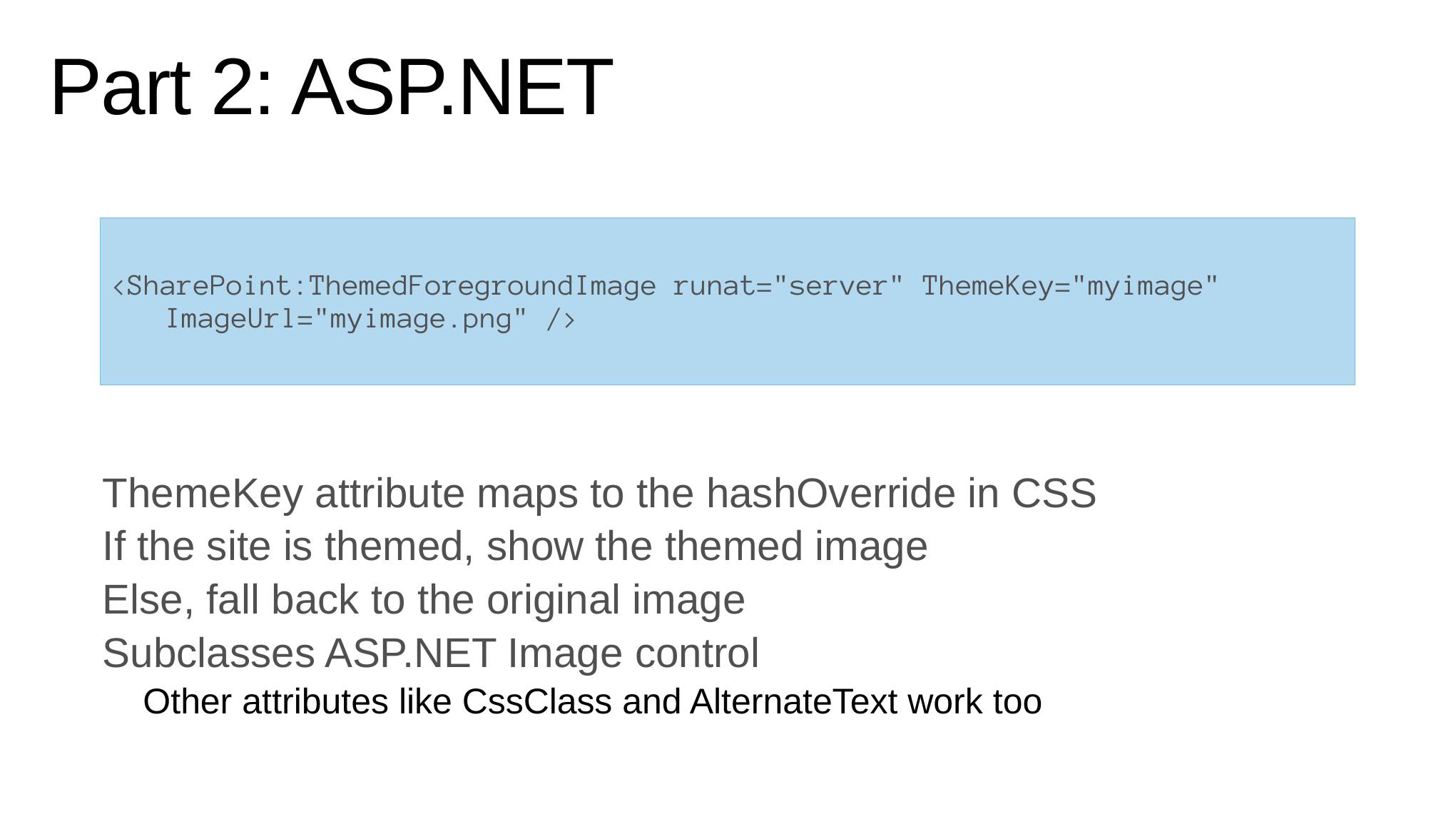

# Part 2: ASP.NET
<SharePoint:ThemedForegroundImage runat="server" ThemeKey="myimage" ImageUrl="myimage.png" />
ThemeKey attribute maps to the hashOverride in CSS
If the site is themed, show the themed image
Else, fall back to the original image
Subclasses ASP.NET Image control
Other attributes like CssClass and AlternateText work too